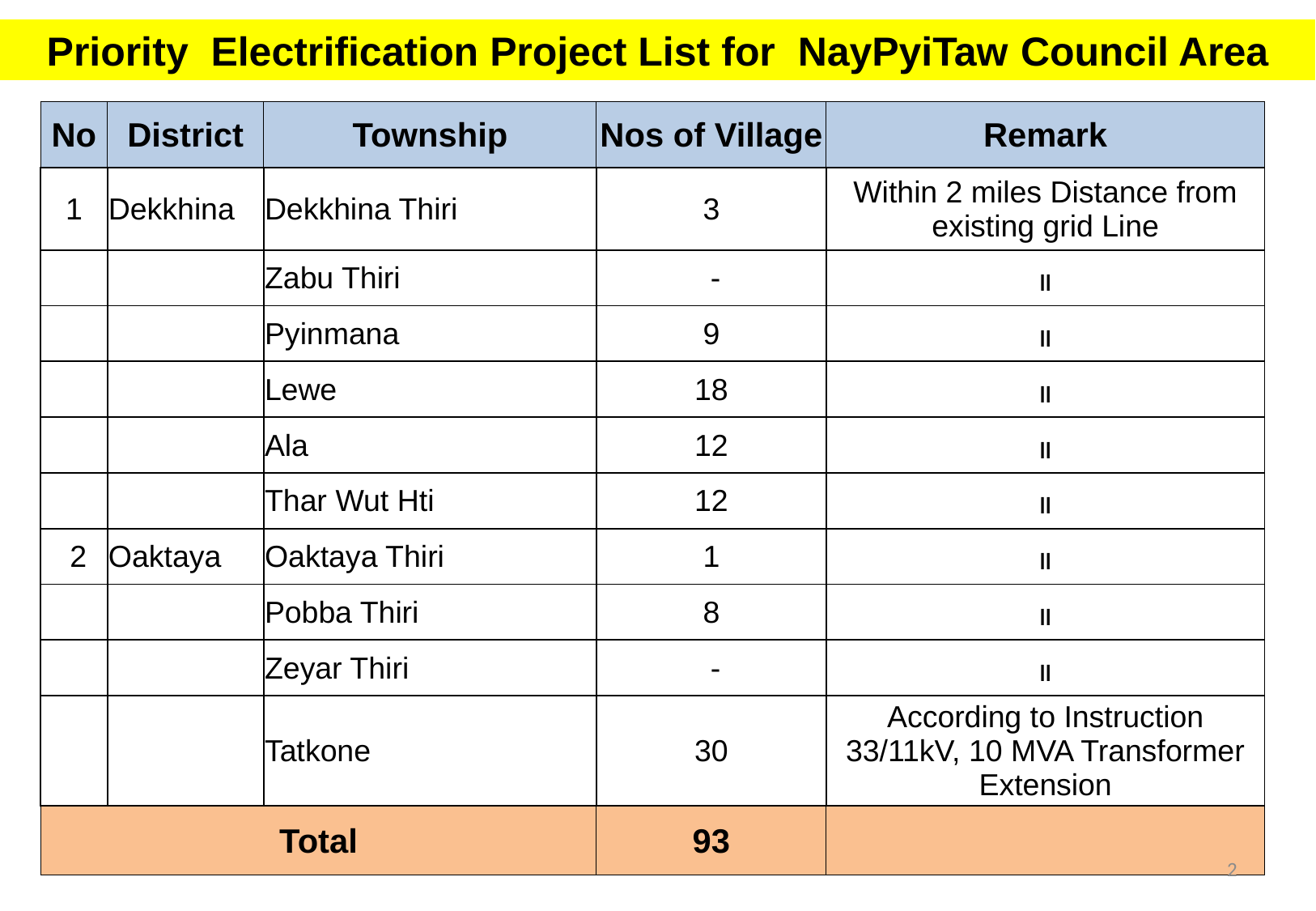

Priority  Electrification Project List for  NayPyiTaw Council Area
| No | District | Township | Nos of Village | Remark |
| --- | --- | --- | --- | --- |
| 1 | Dekkhina | Dekkhina Thiri | 3 | Within 2 miles Distance from existing grid Line |
|  |  | Zabu Thiri | - | ။ |
|  |  | Pyinmana | 9 | ။ |
|  |  | Lewe | 18 | ။ |
|  |  | Ala | 12 | ။ |
|  |  | Thar Wut Hti | 12 | ။ |
| 2 | Oaktaya | Oaktaya Thiri | 1 | ။ |
|  |  | Pobba Thiri | 8 | ။ |
|  |  | Zeyar Thiri | - | ။ |
|  |  | Tatkone | 30 | According to Instruction 33/11kV, 10 MVA Transformer Extension |
| Total |  |  | 93 |  |
2